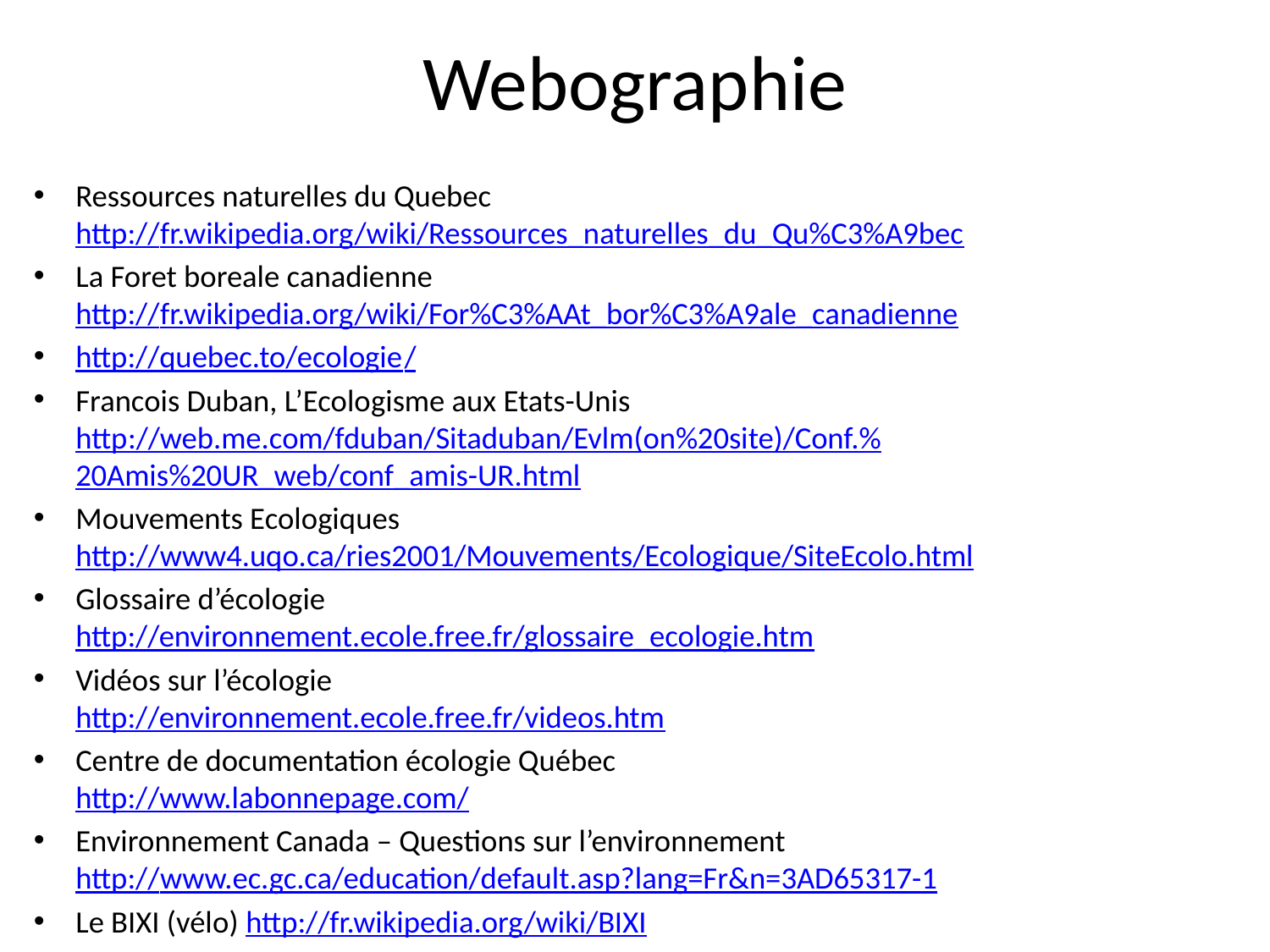

# Webographie
Ressources naturelles du Quebec
http://fr.wikipedia.org/wiki/Ressources_naturelles_du_Qu%C3%A9bec
La Foret boreale canadienne
http://fr.wikipedia.org/wiki/For%C3%AAt_bor%C3%A9ale_canadienne
http://quebec.to/ecologie/
Francois Duban, L’Ecologisme aux Etats-Unis
http://web.me.com/fduban/Sitaduban/Evlm(on%20site)/Conf.%20Amis%20UR_web/conf_amis-UR.html
Mouvements Ecologiques
http://www4.uqo.ca/ries2001/Mouvements/Ecologique/SiteEcolo.html
Glossaire d’écologie
http://environnement.ecole.free.fr/glossaire_ecologie.htm
Vidéos sur l’écologie
http://environnement.ecole.free.fr/videos.htm
Centre de documentation écologie Québec
http://www.labonnepage.com/
Environnement Canada – Questions sur l’environnement
http://www.ec.gc.ca/education/default.asp?lang=Fr&n=3AD65317-1
Le BIXI (vélo) http://fr.wikipedia.org/wiki/BIXI